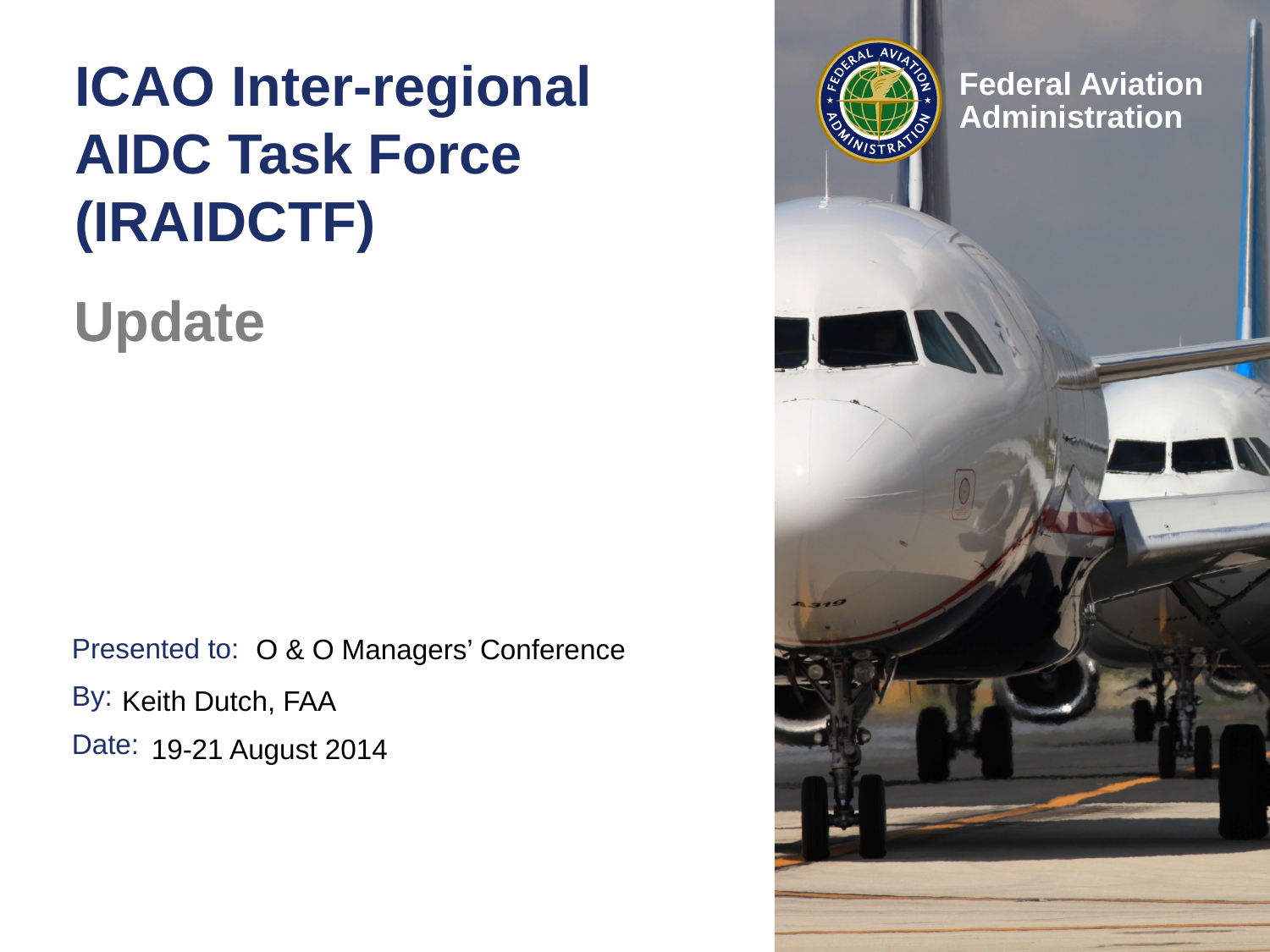

# ICAO Inter-regional AIDC Task Force (IRAIDCTF)
Update
O & O Managers’ Conference
Keith Dutch, FAA
19-21 August 2014